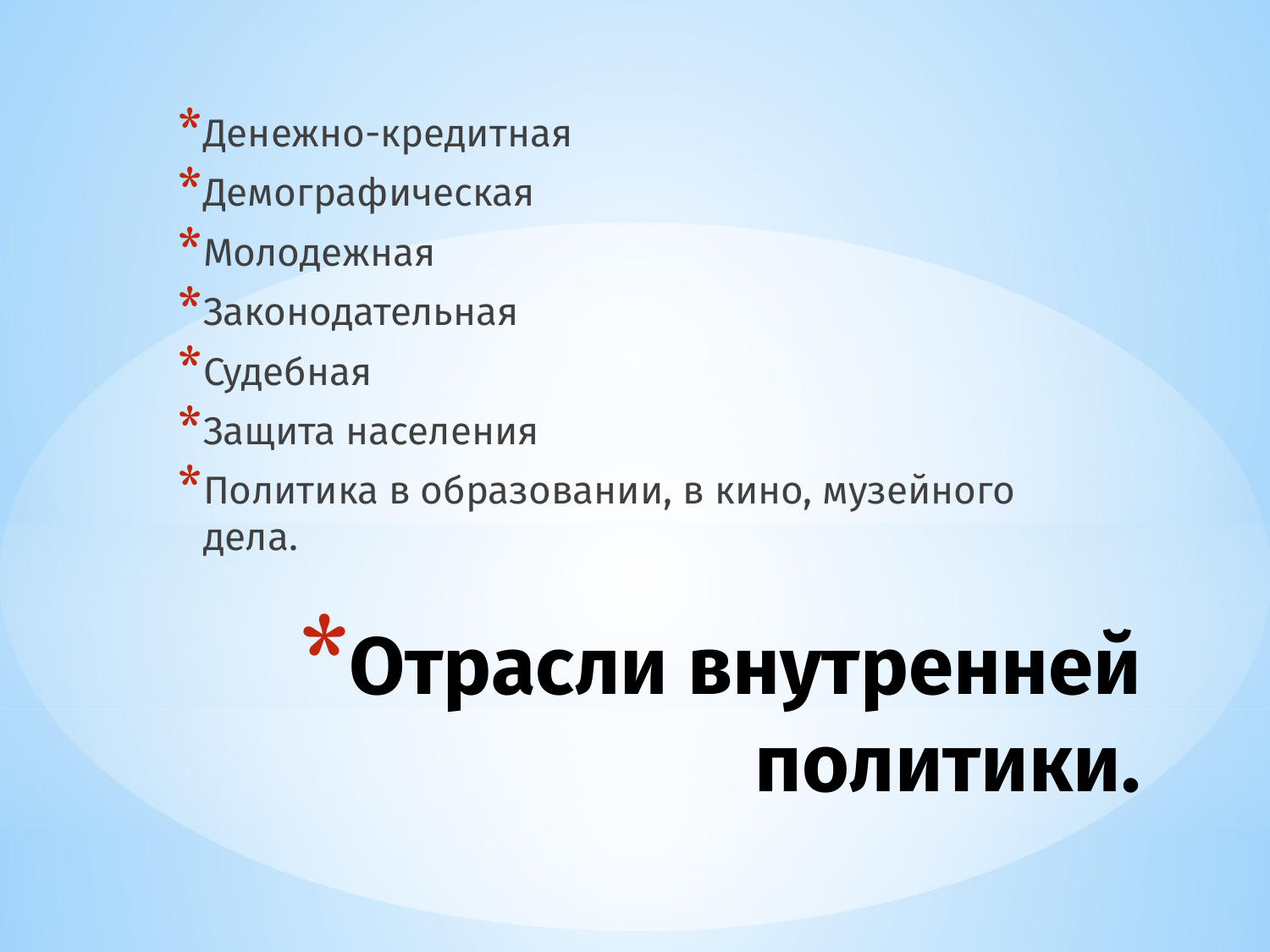

Денежно-кредитная
Демографическая
Молодежная
Законодательная
Судебная
Защита населения
Политика в образовании, в кино, музейного дела.

# Отрасли внутренней политики.